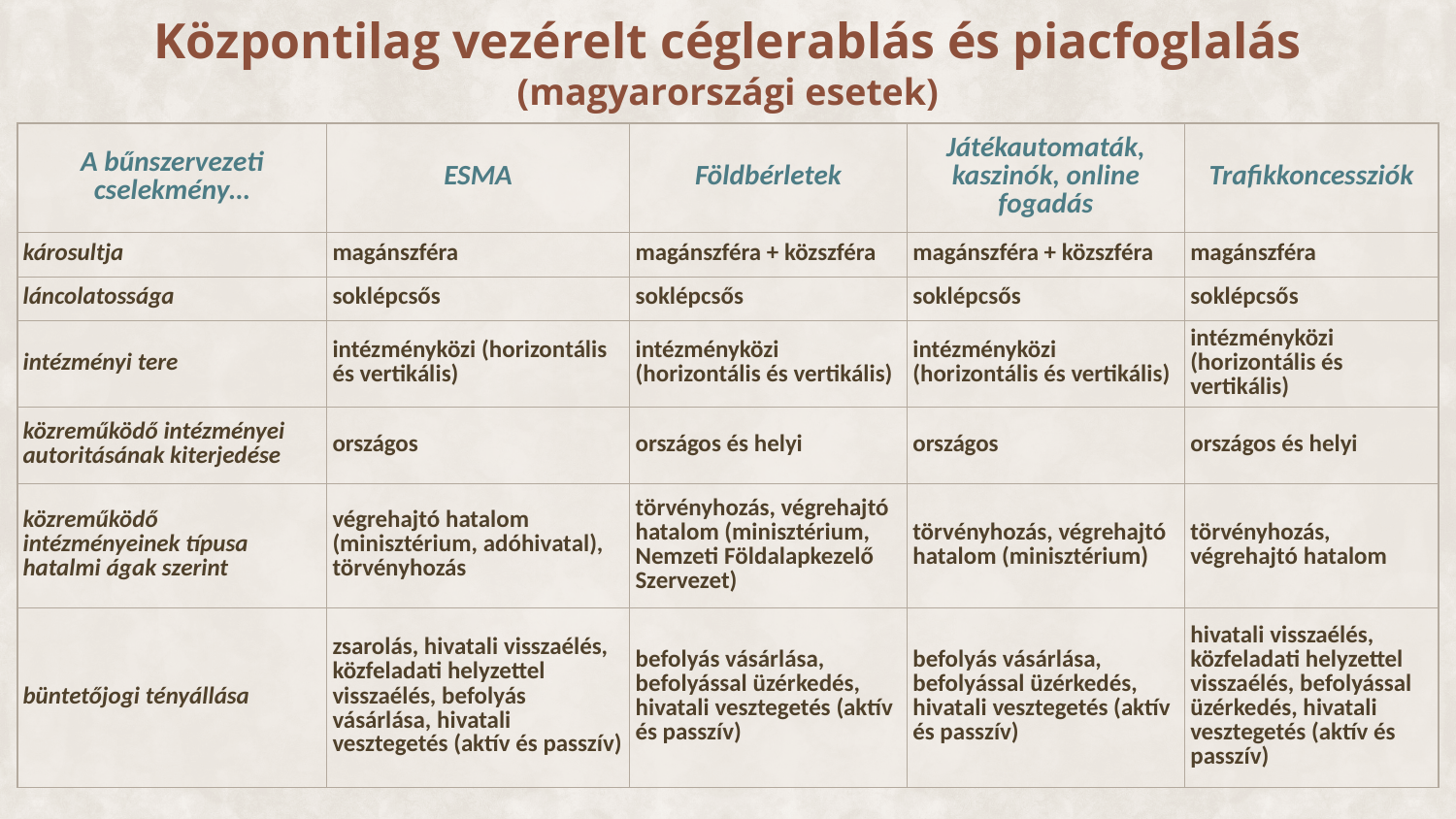

# Központilag vezérelt céglerablás és piacfoglalás (magyarországi esetek)
| A bűnszervezeti cselekmény… | ESMA | Földbérletek | Játékautomaták, kaszinók, online fogadás | Trafikkoncessziók |
| --- | --- | --- | --- | --- |
| károsultja | magánszféra | magánszféra + közszféra | magánszféra + közszféra | magánszféra |
| láncolatossága | soklépcsős | soklépcsős | soklépcsős | soklépcsős |
| intézményi tere | intézményközi (horizontális és vertikális) | intézményközi (horizontális és vertikális) | intézményközi (horizontális és vertikális) | intézményközi (horizontális és vertikális) |
| közreműködő intézményei autoritásának kiterjedése | országos | országos és helyi | országos | országos és helyi |
| közreműködő intézményeinek típusa hatalmi ágak szerint | végrehajtó hatalom (minisztérium, adóhivatal), törvényhozás | törvényhozás, végrehajtó hatalom (minisztérium, Nemzeti Földalapkezelő Szervezet) | törvényhozás, végrehajtó hatalom (minisztérium) | törvényhozás, végrehajtó hatalom |
| büntetőjogi tényállása | zsarolás, hivatali visszaélés, közfeladati helyzettel visszaélés, befolyás vásárlása, hivatali vesztegetés (aktív és passzív) | befolyás vásárlása, befolyással üzérkedés, hivatali vesztegetés (aktív és passzív) | befolyás vásárlása, befolyással üzérkedés, hivatali vesztegetés (aktív és passzív) | hivatali visszaélés, közfeladati helyzettel visszaélés, befolyással üzérkedés, hivatali vesztegetés (aktív és passzív) |